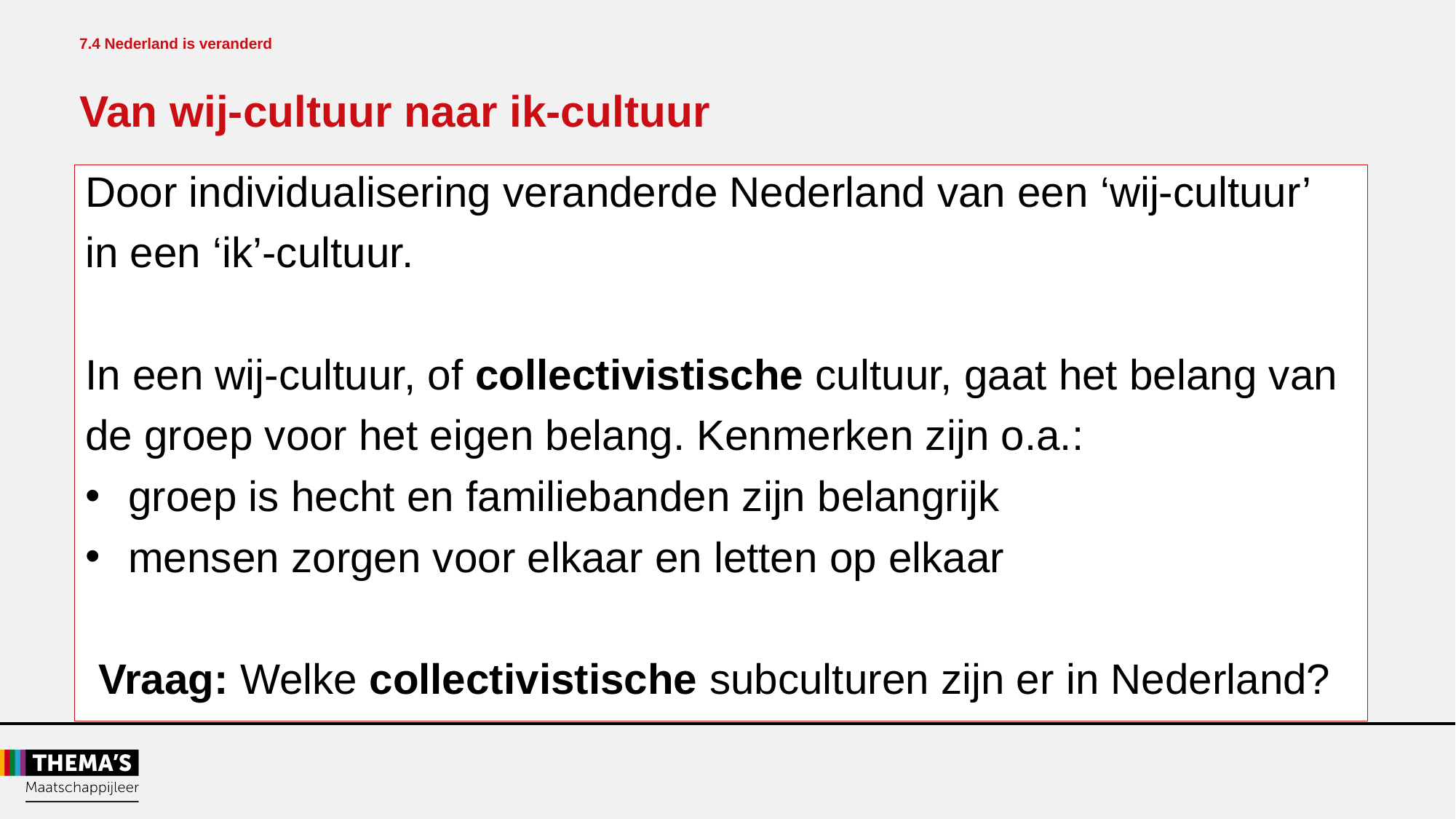

7.4 Nederland is veranderd
Van wij-cultuur naar ik-cultuur
Door individualisering veranderde Nederland van een ‘wij-cultuur’
in een ‘ik’-cultuur.

In een wij-cultuur, of collectivistische cultuur, gaat het belang van
de groep voor het eigen belang. Kenmerken zijn o.a.:
groep is hecht en familiebanden zijn belangrijk
mensen zorgen voor elkaar en letten op elkaar

Vraag: Welke collectivistische subculturen zijn er in Nederland?